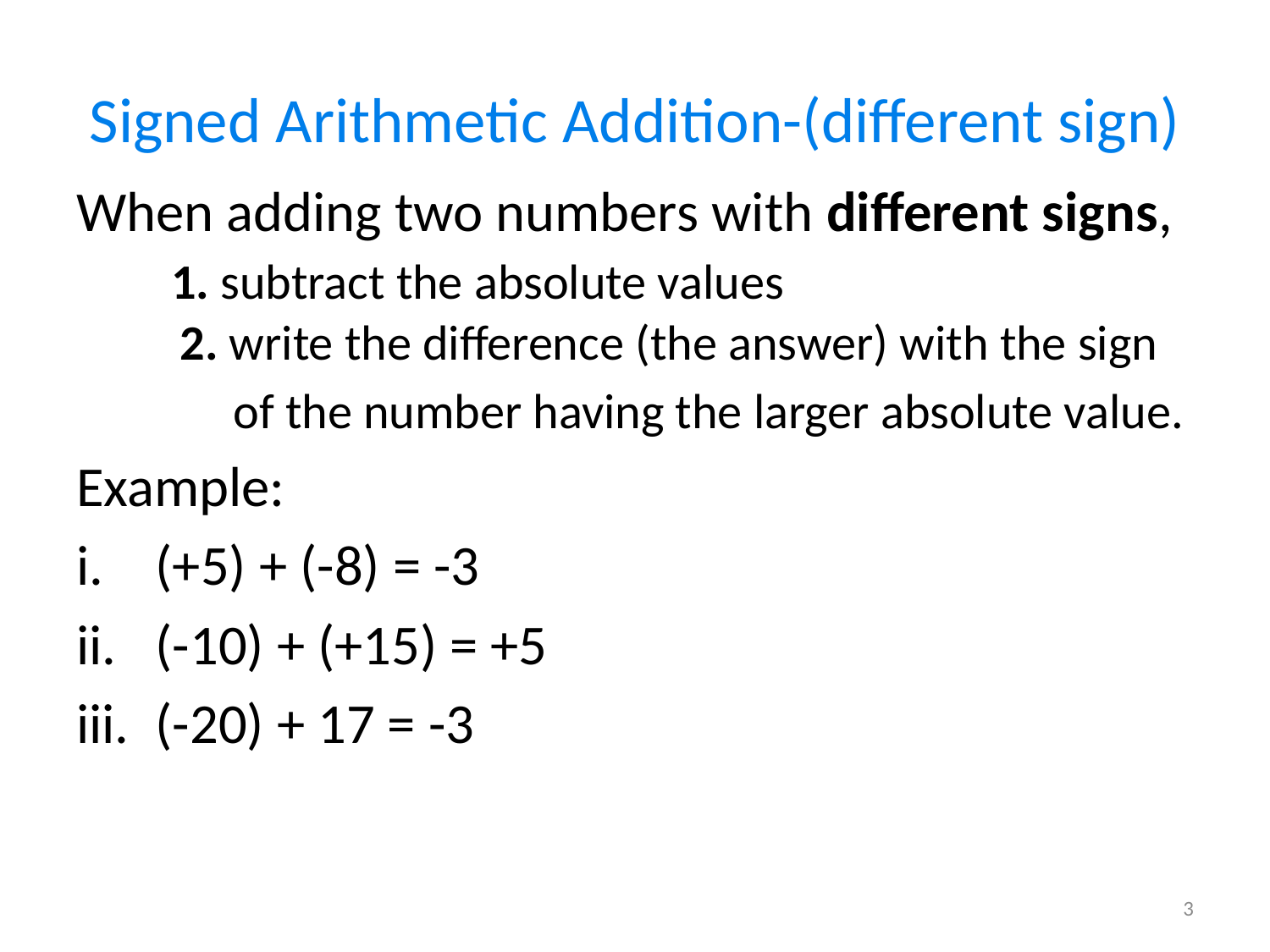

# Signed Arithmetic Addition-(different sign)
When adding two numbers with different signs,
    1. subtract the absolute values
     2. write the difference (the answer) with the sign
              of the number having the larger absolute value.
Example:
(+5) + (-8) = -3
(-10) + (+15) = +5
(-20) + 17 = -3

3